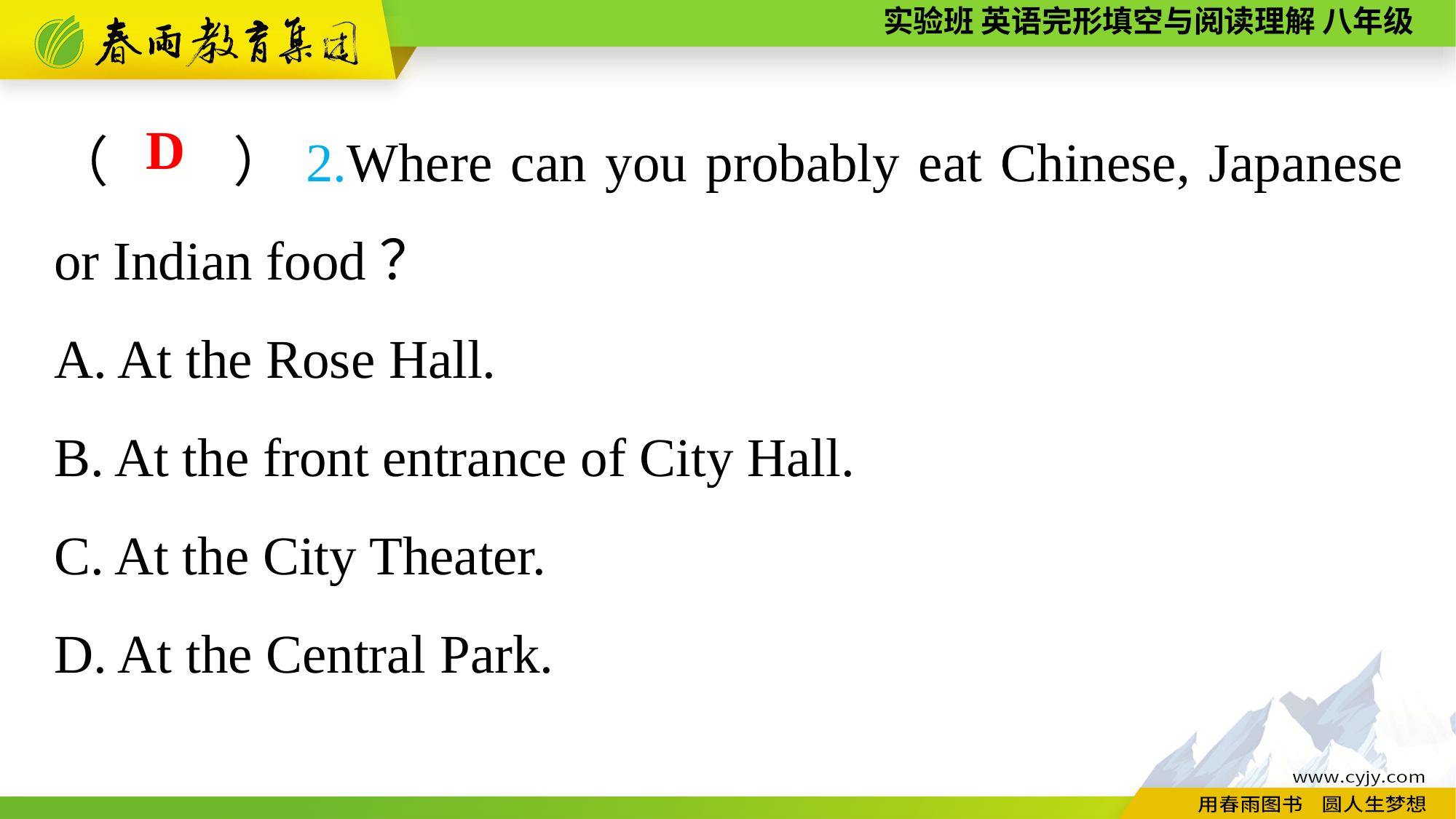

（　　）2.Where can you probably eat Chinese, Japanese or Indian food？
A. At the Rose Hall.
B. At the front entrance of City Hall.
C. At the City Theater.
D. At the Central Park.
D